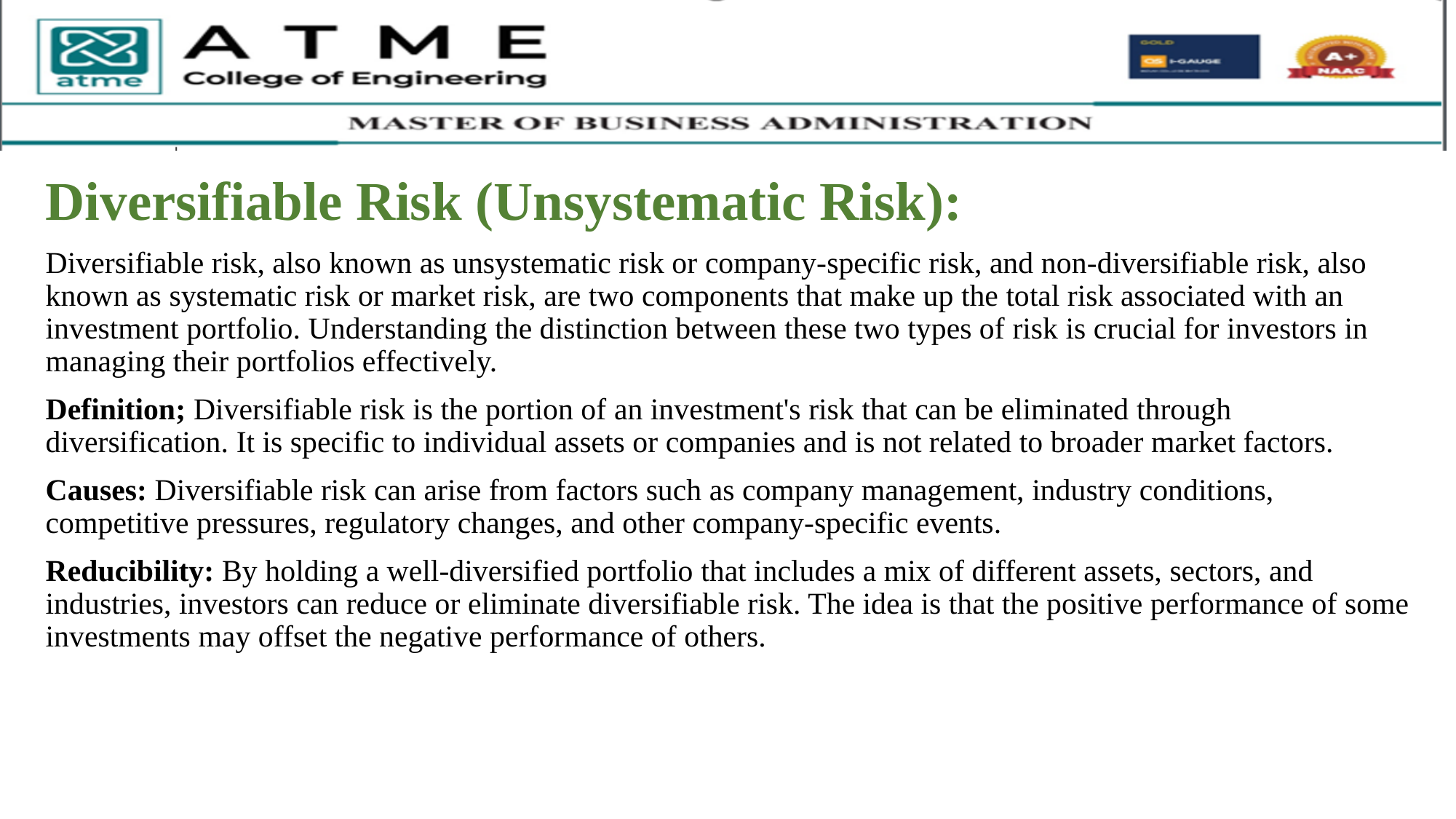

Diversifiable Risk (Unsystematic Risk):
Diversifiable risk, also known as unsystematic risk or company-specific risk, and non-diversifiable risk, also known as systematic risk or market risk, are two components that make up the total risk associated with an investment portfolio. Understanding the distinction between these two types of risk is crucial for investors in managing their portfolios effectively.
Definition; Diversifiable risk is the portion of an investment's risk that can be eliminated through diversification. It is specific to individual assets or companies and is not related to broader market factors.
Causes: Diversifiable risk can arise from factors such as company management, industry conditions, competitive pressures, regulatory changes, and other company-specific events.
Reducibility: By holding a well-diversified portfolio that includes a mix of different assets, sectors, and industries, investors can reduce or eliminate diversifiable risk. The idea is that the positive performance of some investments may offset the negative performance of others.